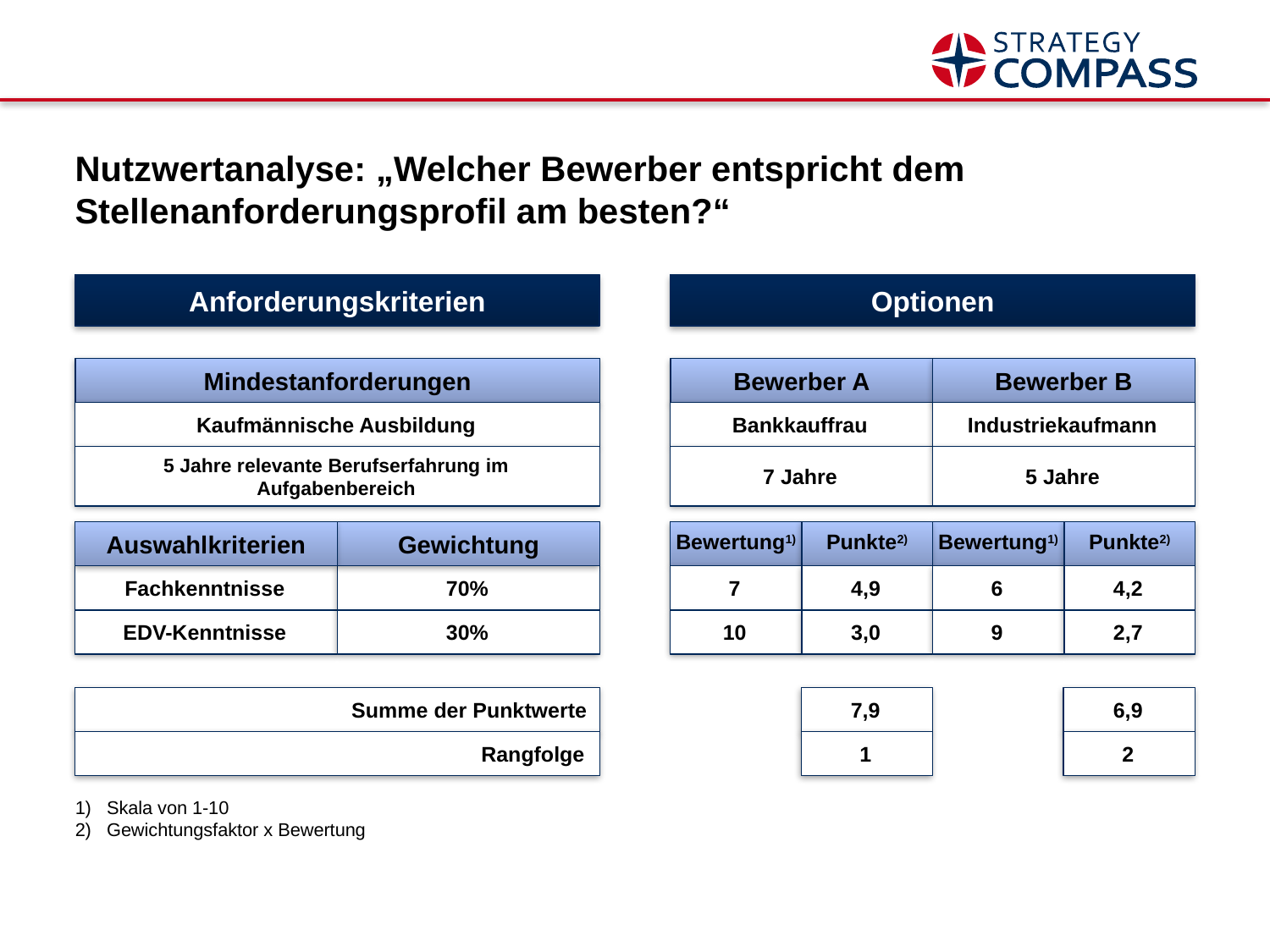

# Nutzwertanalyse: „Welcher Bewerber entspricht dem Stellenanforderungsprofil am besten?“
Anforderungskriterien
Optionen
Mindestanforderungen
Bewerber A
Bewerber B
Kaufmännische Ausbildung
Bankkauffrau
Industriekaufmann
5 Jahre relevante Berufserfahrung im Aufgabenbereich
7 Jahre
5 Jahre
Auswahlkriterien
Gewichtung
Bewertung1)
Punkte2)
Bewertung1)
Punkte2)
Fachkenntnisse
70%
7
4,9
6
4,2
EDV-Kenntnisse
30%
10
3,0
9
2,7
		Summe der Punktwerte
7,9
6,9
			Rangfolge
1
2
1)	Skala von 1-10
2)	Gewichtungsfaktor x Bewertung